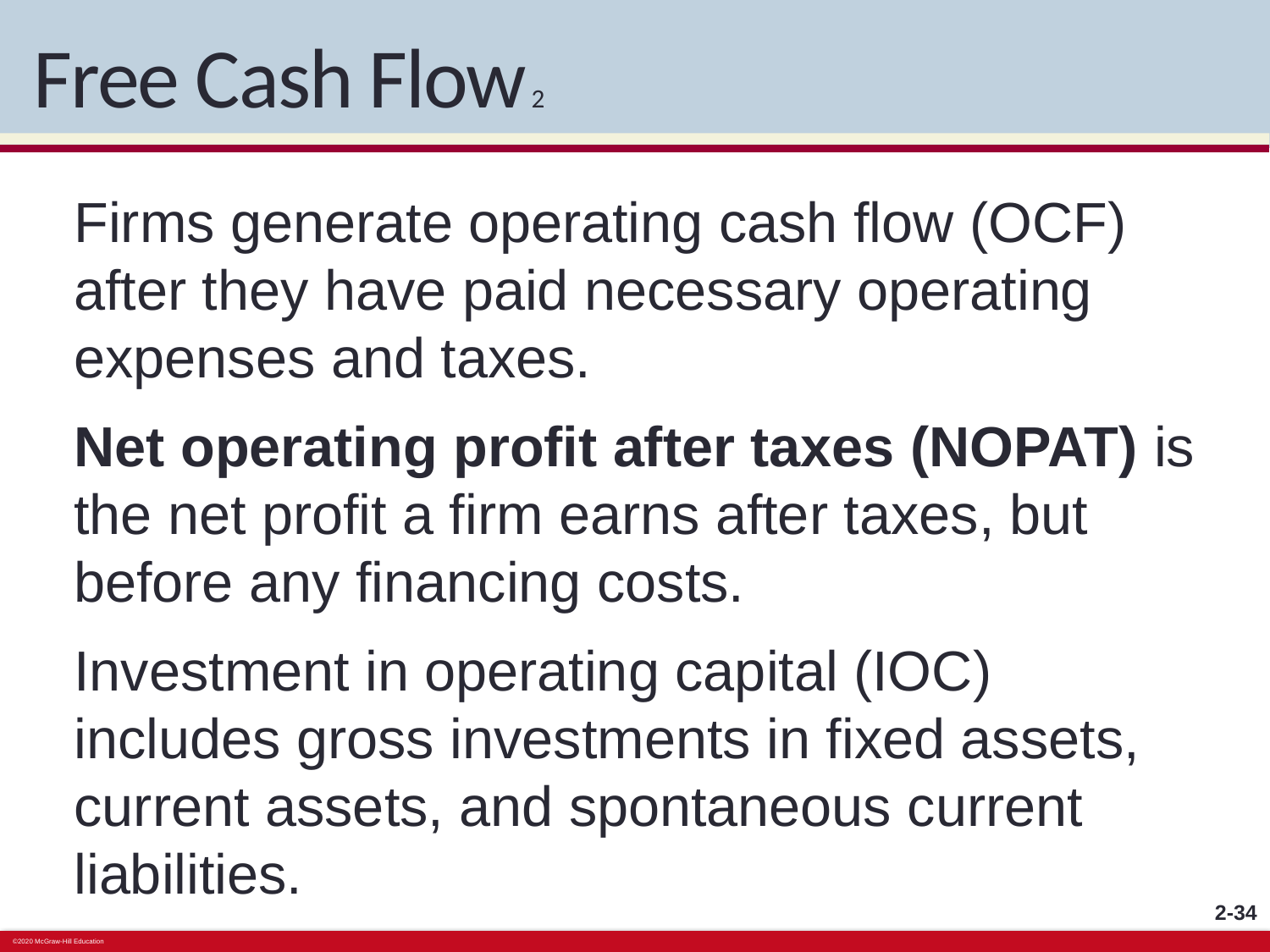

# Free Cash Flow 2
Firms generate operating cash flow (OCF) after they have paid necessary operating expenses and taxes.
Net operating profit after taxes (NOPAT) is the net profit a firm earns after taxes, but before any financing costs.
Investment in operating capital (IOC) includes gross investments in fixed assets, current assets, and spontaneous current liabilities.